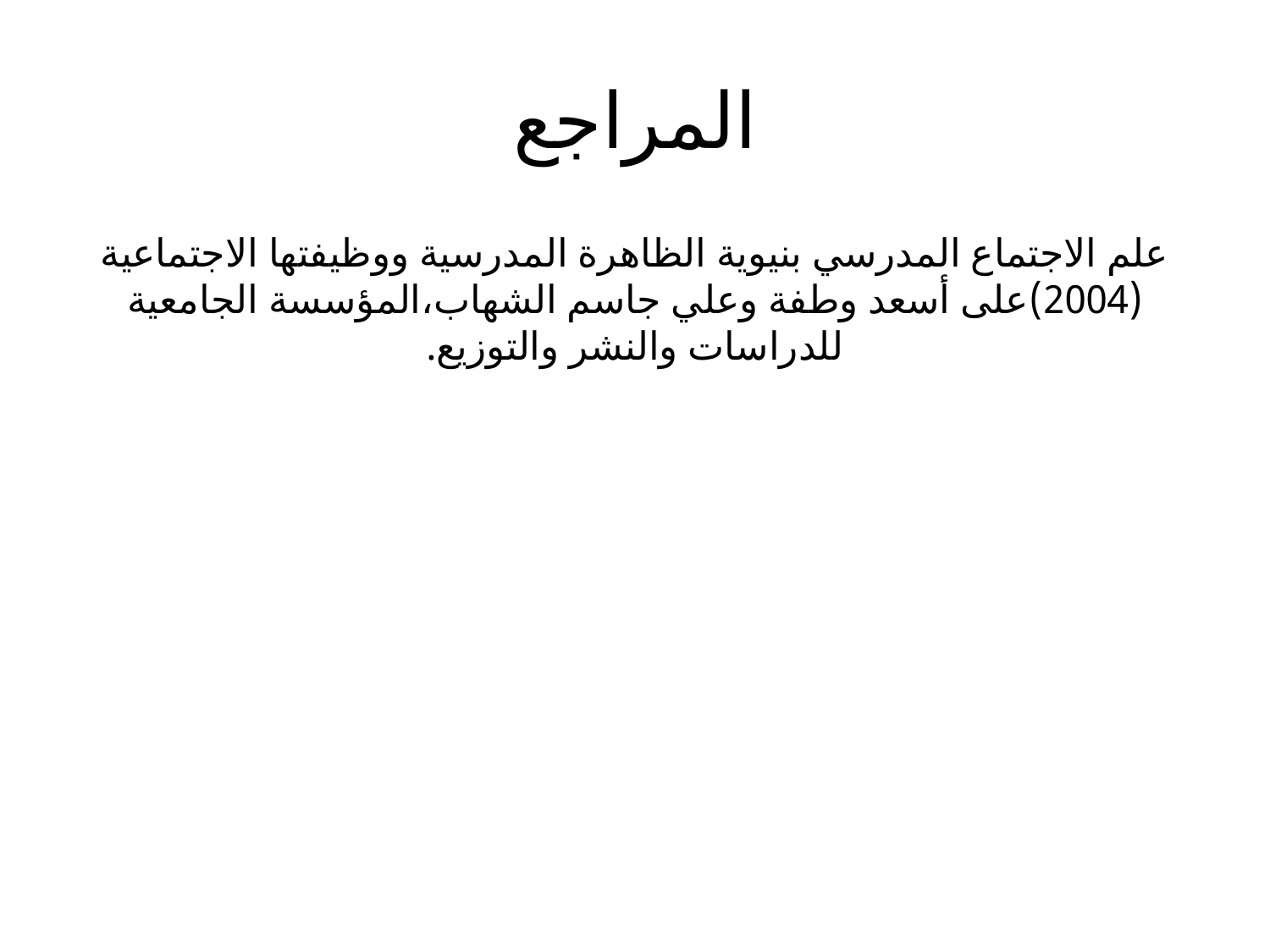

# المراجع
علم الاجتماع المدرسي بنيوية الظاهرة المدرسية ووظيفتها الاجتماعية (2004)على أسعد وطفة وعلي جاسم الشهاب،المؤسسة الجامعية للدراسات والنشر والتوزيع.